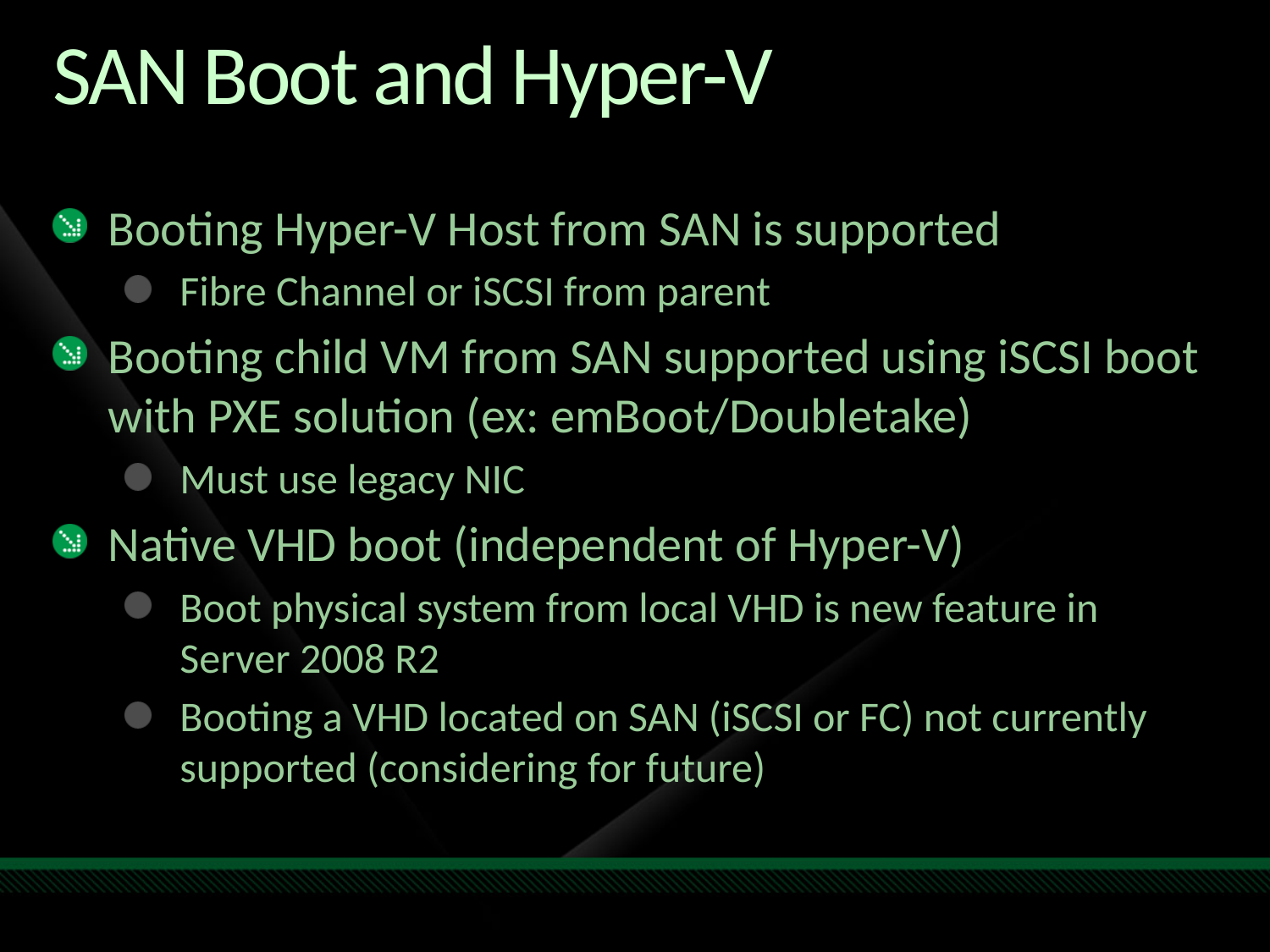

# SAN Boot and Hyper-V
Booting Hyper-V Host from SAN is supported
Fibre Channel or iSCSI from parent
Booting child VM from SAN supported using iSCSI boot with PXE solution (ex: emBoot/Doubletake)
Must use legacy NIC
Native VHD boot (independent of Hyper-V)
Boot physical system from local VHD is new feature in Server 2008 R2
Booting a VHD located on SAN (iSCSI or FC) not currently supported (considering for future)